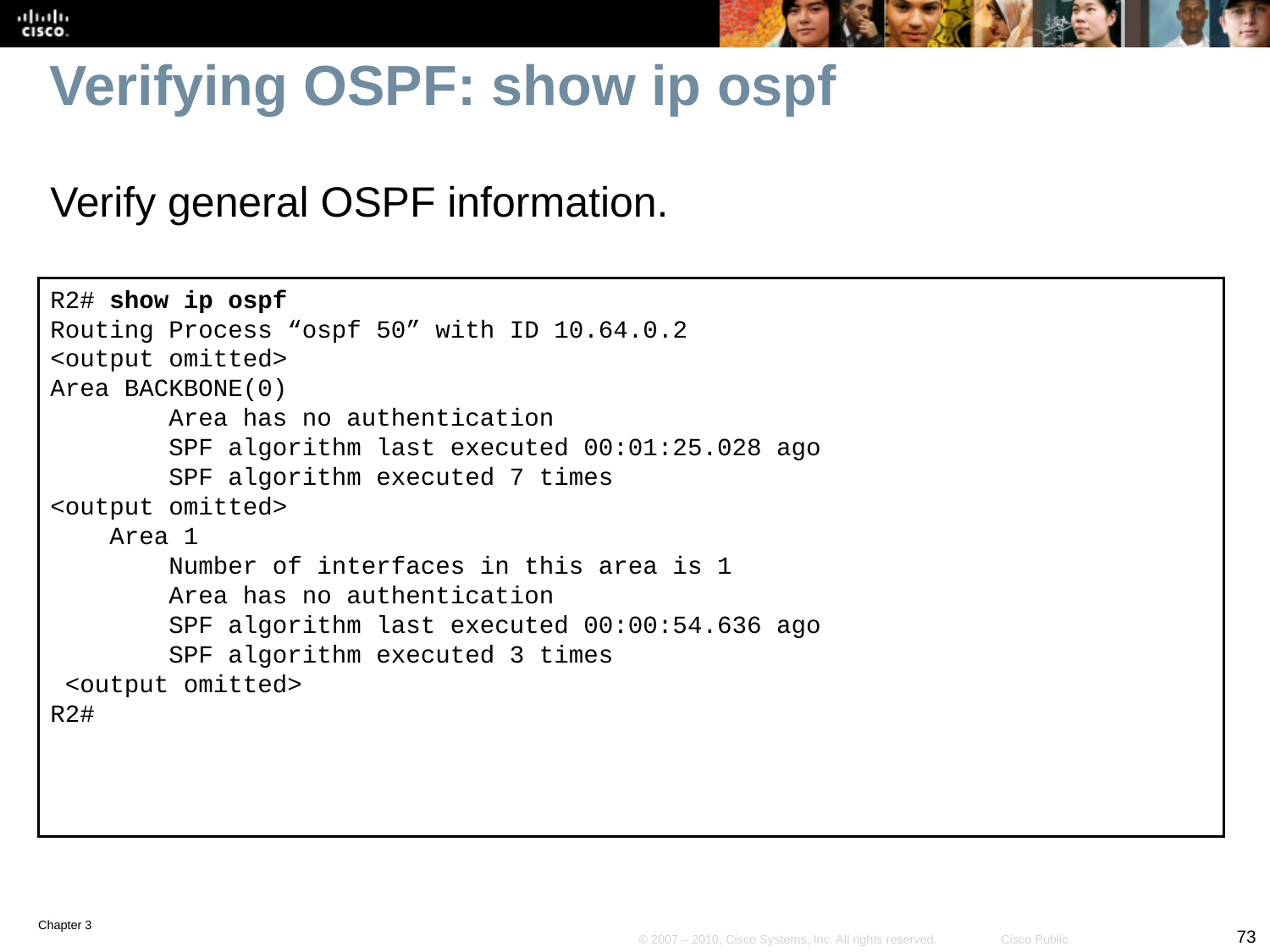

# Verifying OSPF: show ip ospf
Verify general OSPF information.
R2# show ip ospf
Routing Process “ospf 50” with ID 10.64.0.2
<output omitted>
Area BACKBONE(0)
        Area has no authentication
        SPF algorithm last executed 00:01:25.028 ago
        SPF algorithm executed 7 times
<output omitted>
    Area 1
        Number of interfaces in this area is 1
        Area has no authentication
        SPF algorithm last executed 00:00:54.636 ago
        SPF algorithm executed 3 times
 <output omitted>
R2#